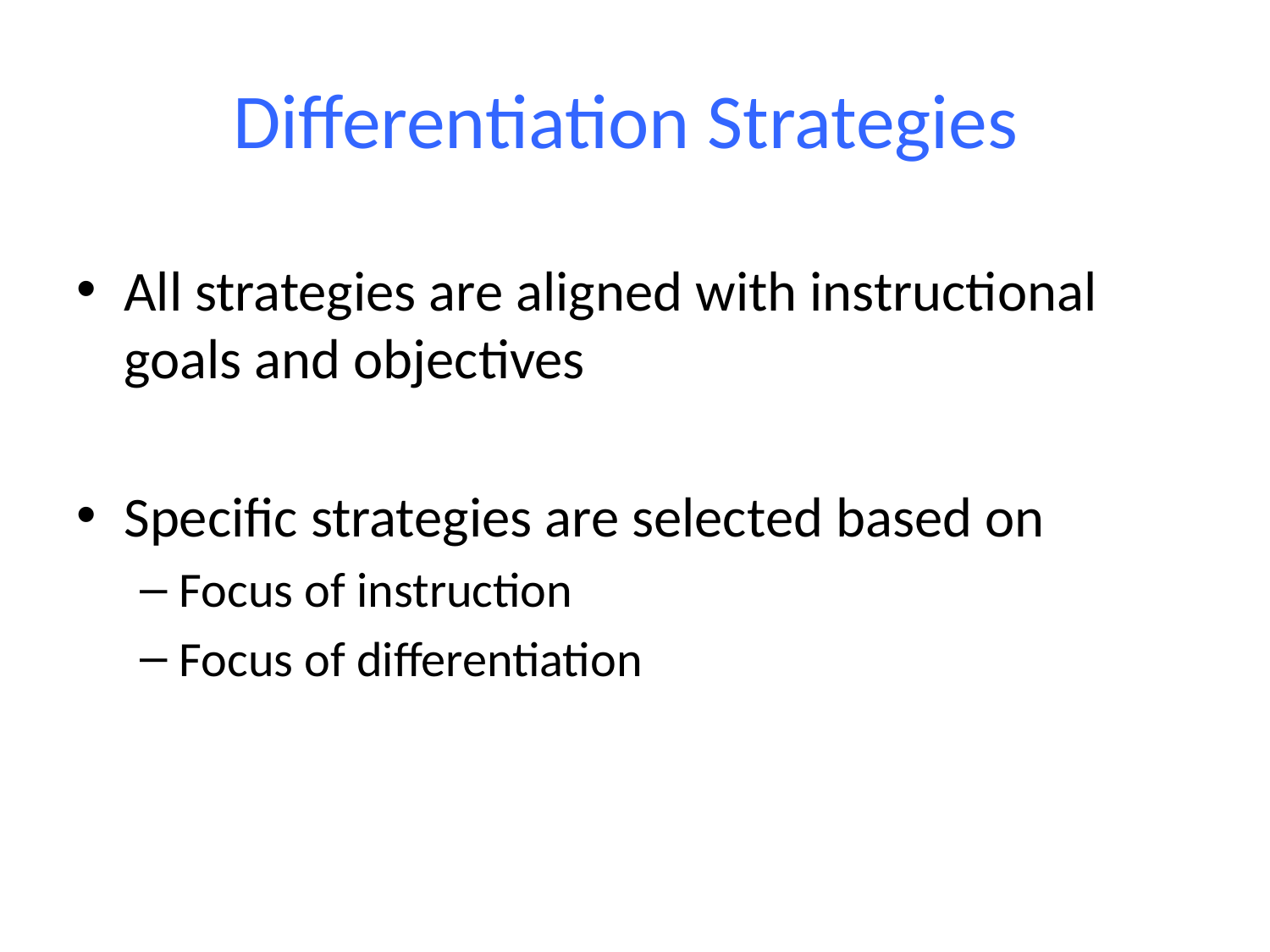

# Differentiation Strategies

All strategies are aligned with instructional goals and objectives

Specific strategies are selected based on
Focus of instruction
Focus of differentiation